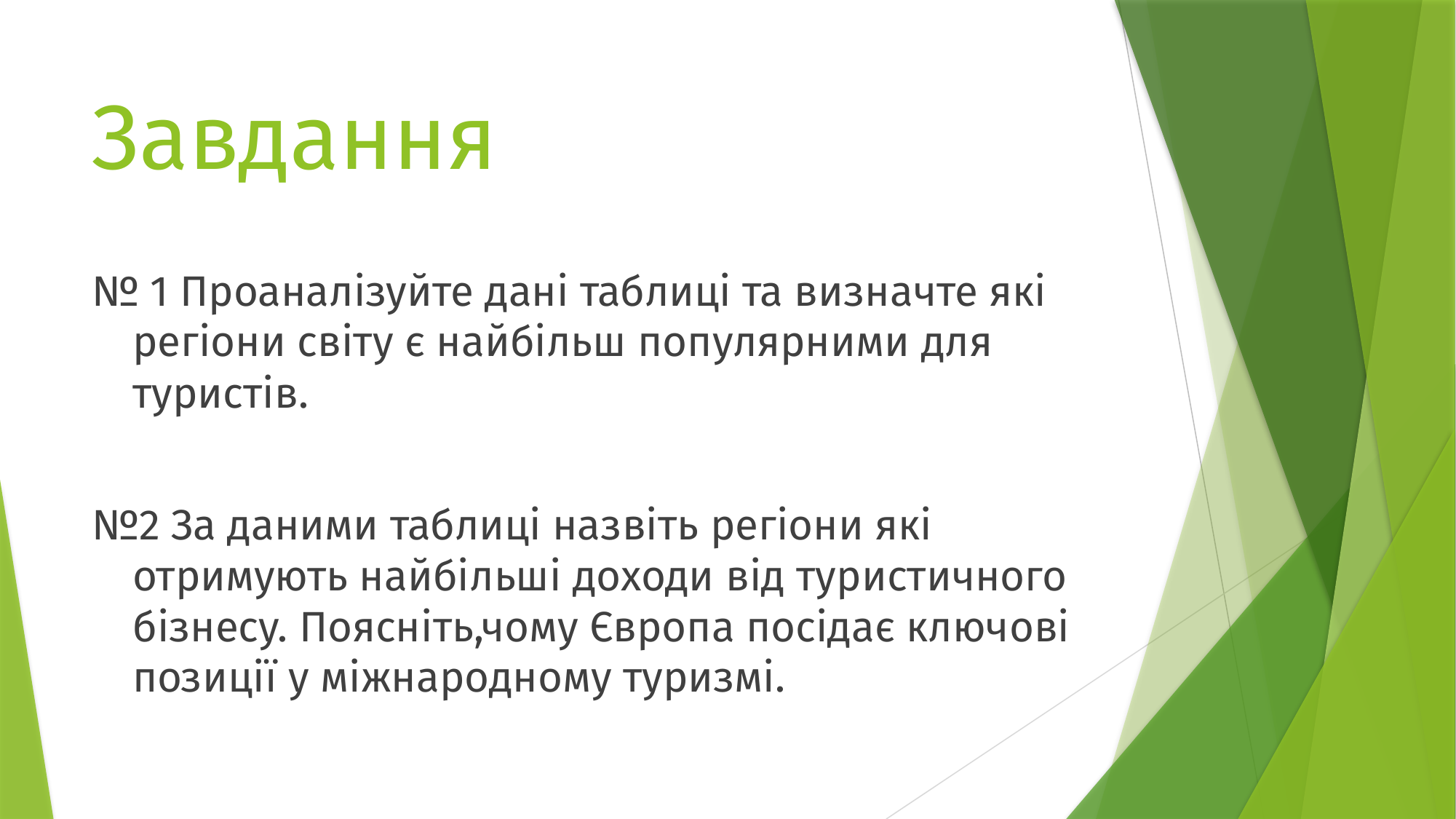

# Завдання
№ 1 Проаналізуйте дані таблиці та визначте які регіони світу є найбільш популярними для туристів.

№2 За даними таблиці назвіть регіони які отримують найбільші доходи від туристичного бізнесу. Поясніть,чому Європа посідає ключові позиції у міжнародному туризмі.